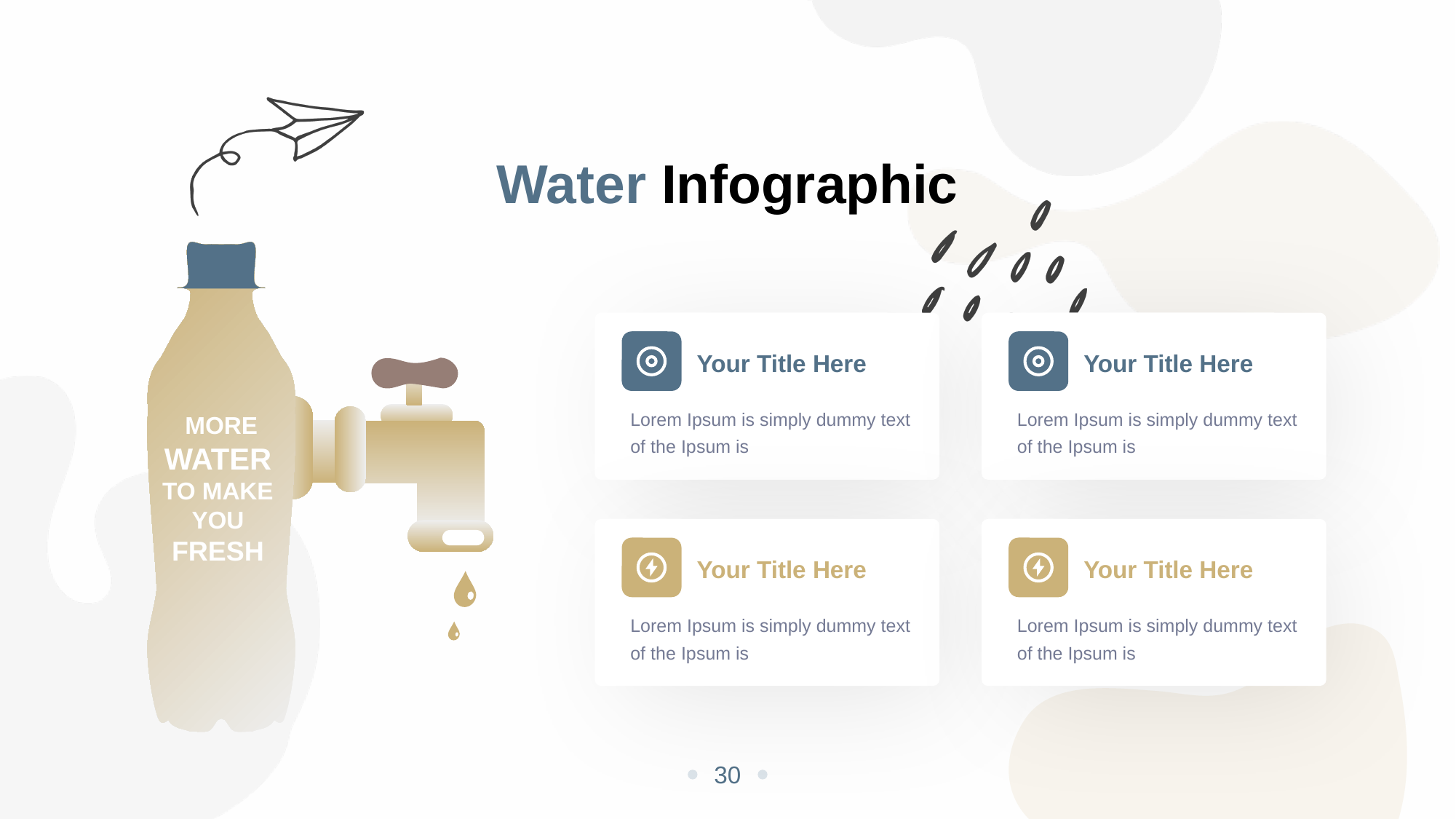

Water Infographic

MORE WATER
TO MAKE
YOU
FRESH

Your Title Here
Your Title Here

Lorem Ipsum is simply dummy text of the Ipsum is
Lorem Ipsum is simply dummy text of the Ipsum is

Your Title Here
Your Title Here

Lorem Ipsum is simply dummy text of the Ipsum is
Lorem Ipsum is simply dummy text of the Ipsum is